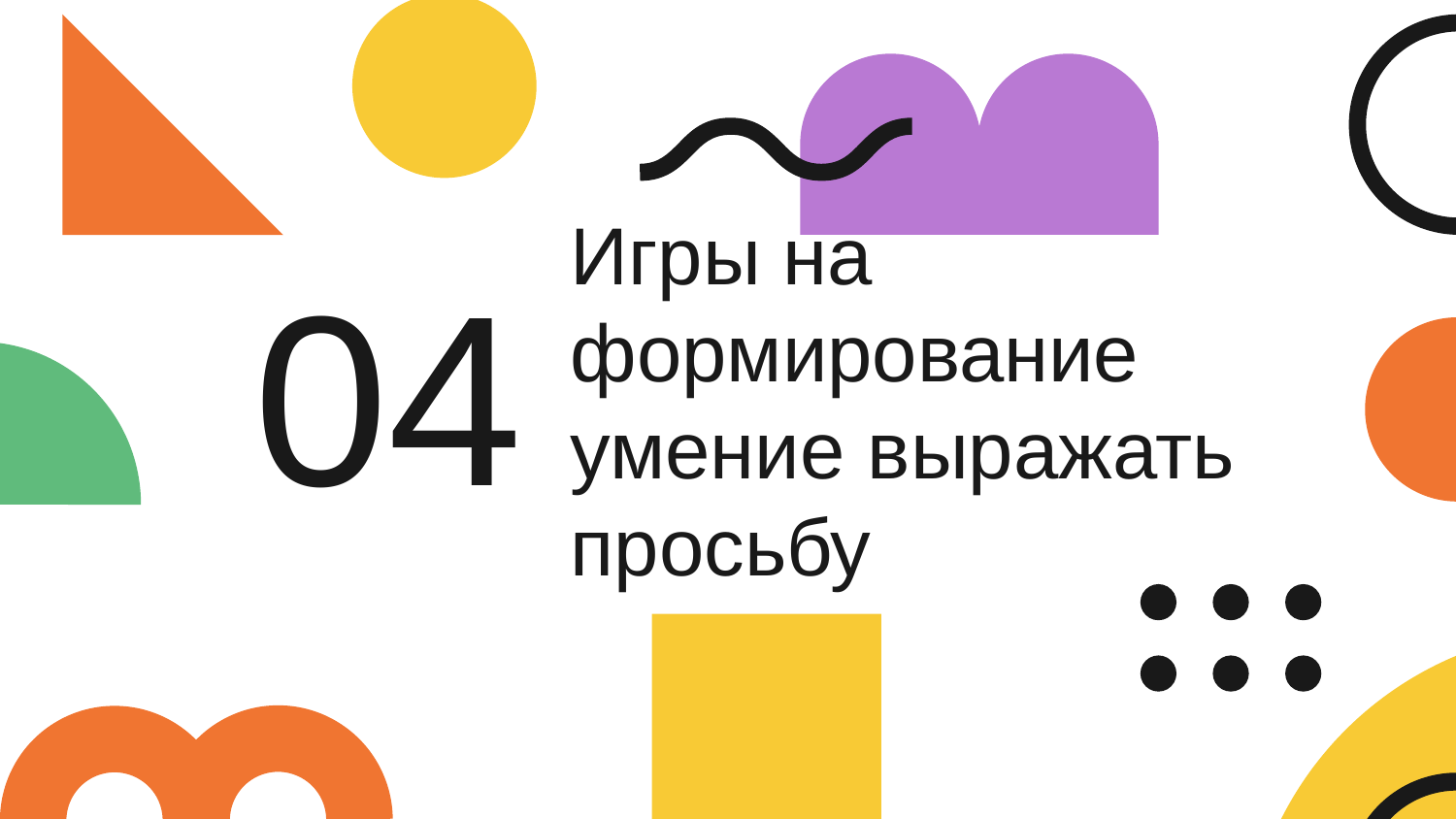

04
# Игры на формирование умение выражать просьбу